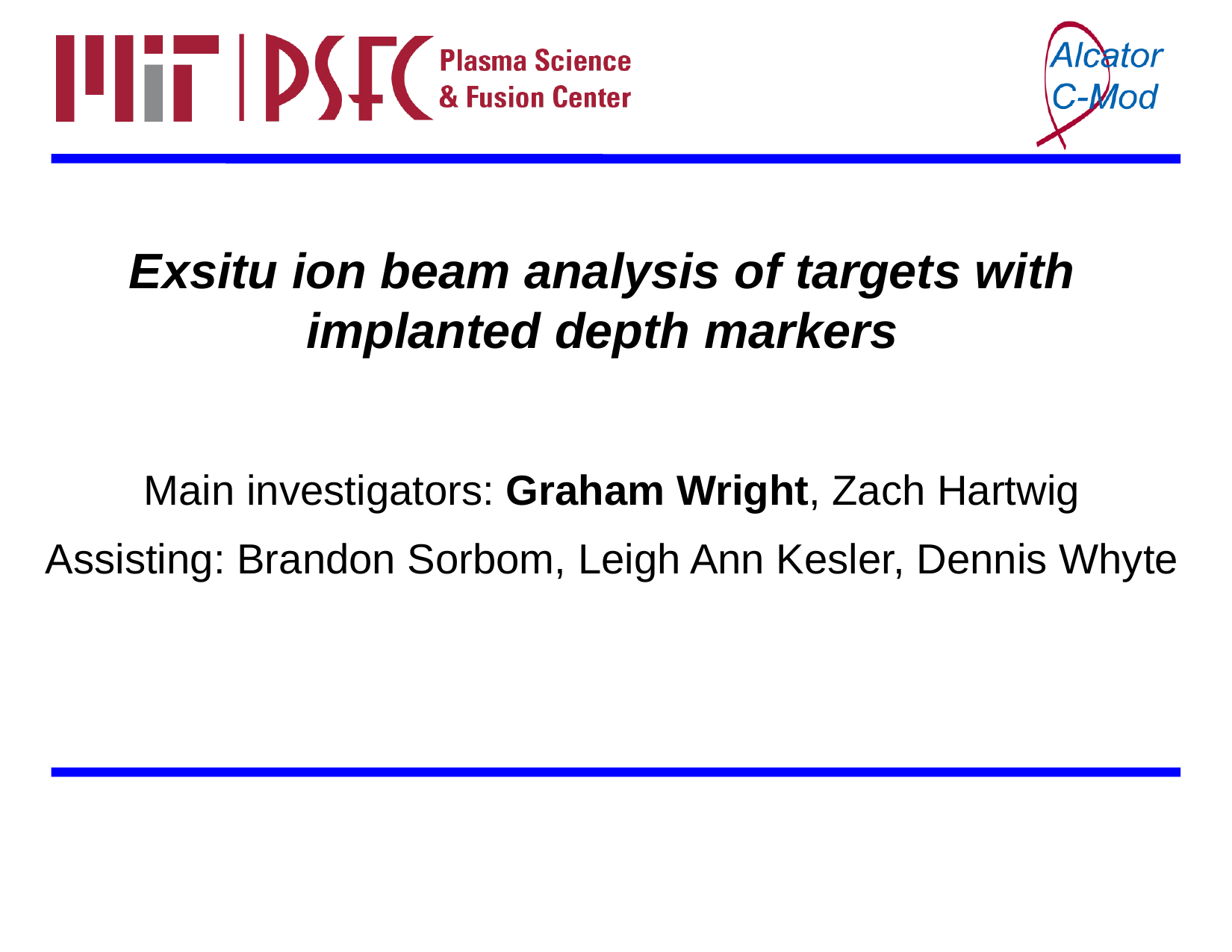

​Ex­situ ion beam analysis of targets with implanted depth markers
Main investigators: Graham Wright, Zach Hartwig
Assisting: Brandon Sorbom, Leigh Ann Kesler, Dennis Whyte